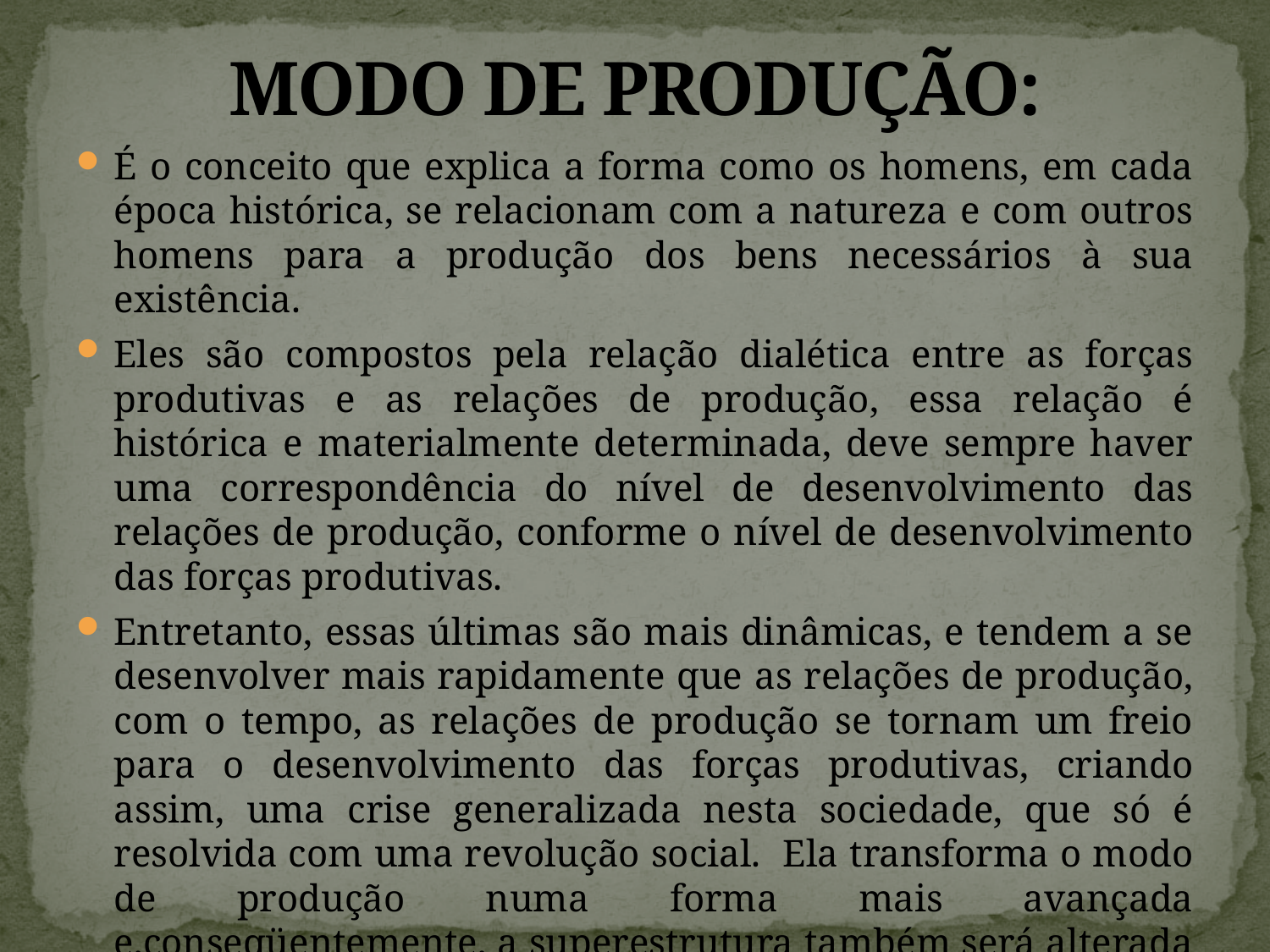

# MODO DE PRODUÇÃO:
É o conceito que explica a forma como os homens, em cada época histórica, se relacionam com a natureza e com outros homens para a produção dos bens necessários à sua existência.
Eles são compostos pela relação dialética entre as forças produtivas e as relações de produção, essa relação é histórica e materialmente determinada, deve sempre haver uma correspondência do nível de desenvolvimento das relações de produção, conforme o nível de desenvolvimento das forças produtivas.
Entretanto, essas últimas são mais dinâmicas, e tendem a se desenvolver mais rapidamente que as relações de produção, com o tempo, as relações de produção se tornam um freio para o desenvolvimento das forças produtivas, criando assim, uma crise generalizada nesta sociedade, que só é resolvida com uma revolução social.  Ela transforma o modo de produção numa forma mais avançada e,conseqüentemente, a superestrutura também será alterada mais cedo ou mais tarde.